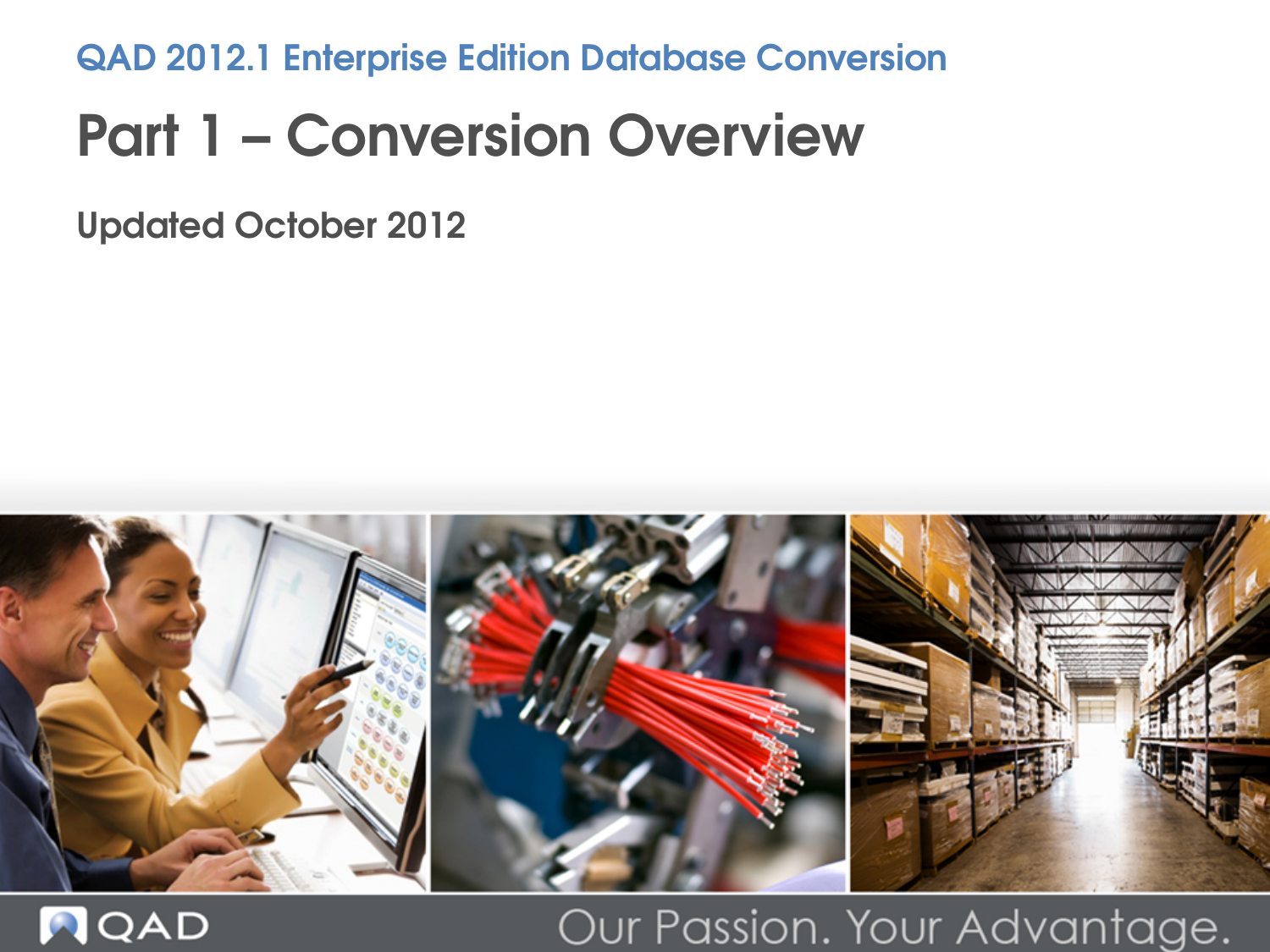

QAD 2012.1 Enterprise Edition Database Conversion
# Part 1 – Conversion Overview
Updated October 2012